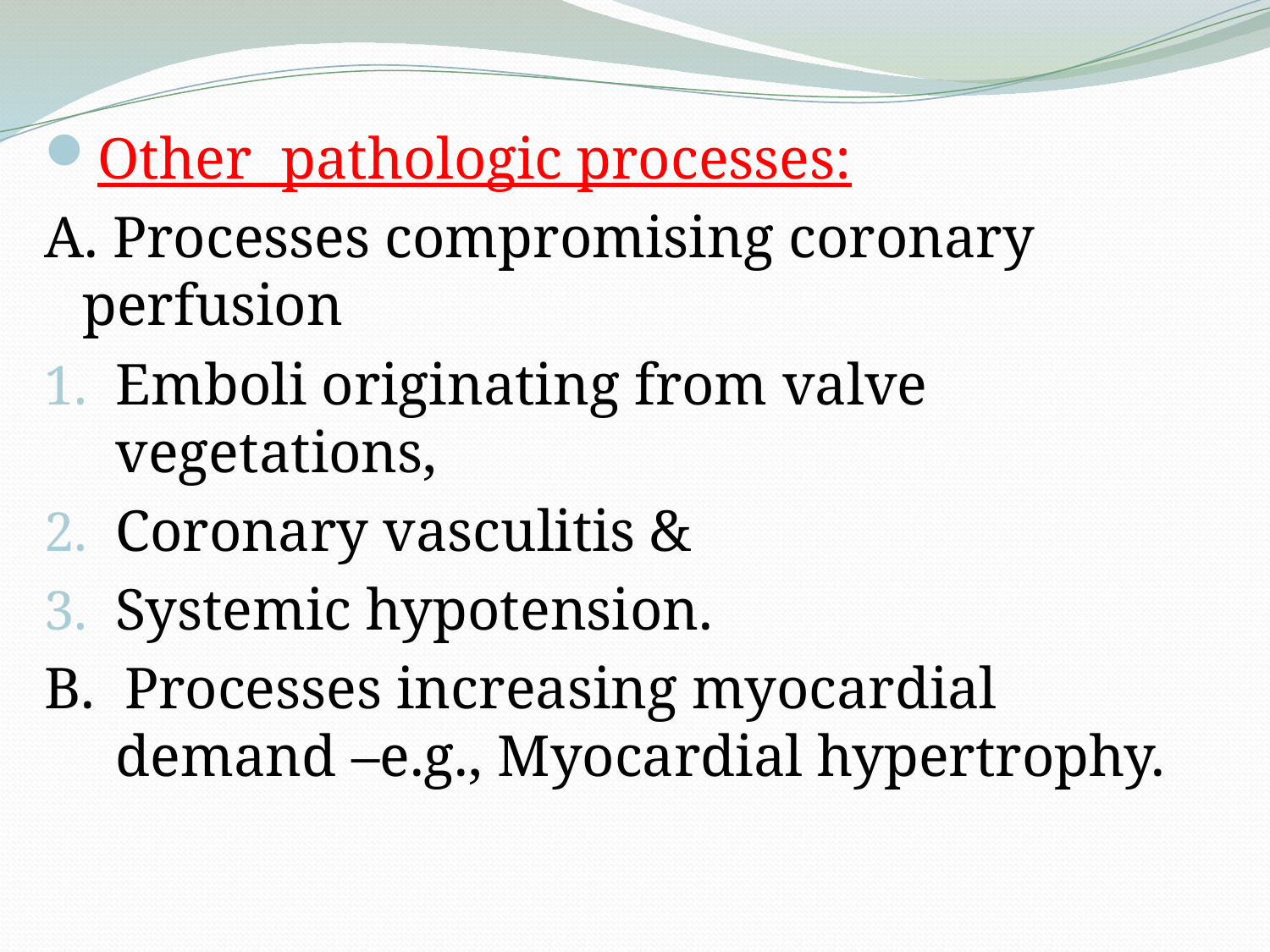

Other  pathologic processes:
A. Processes compromising coronary perfusion
Emboli originating from valve vegetations,
Coronary vasculitis &
Systemic hypotension.
B.  Processes increasing myocardial demand –e.g., Myocardial hypertrophy.